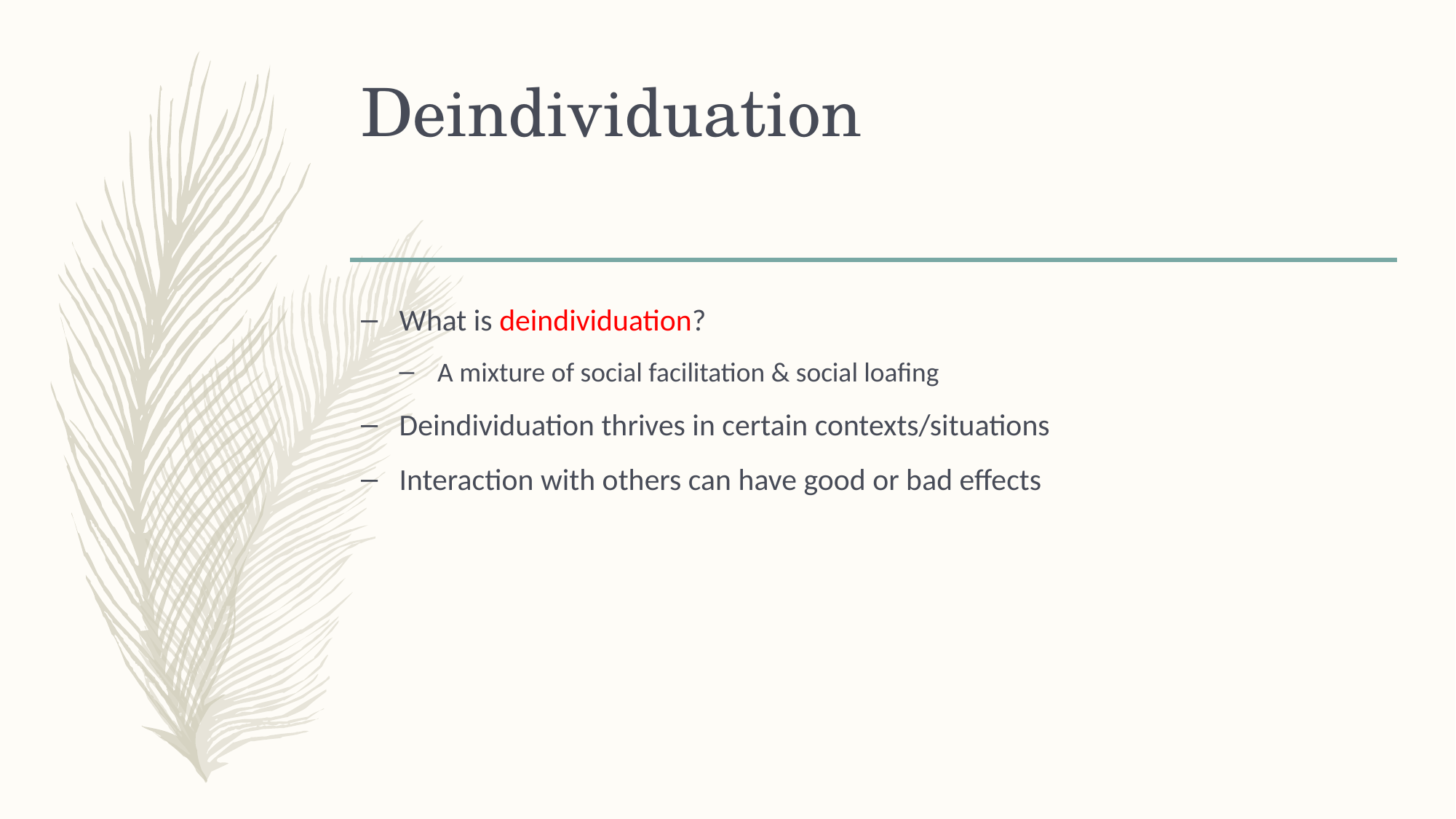

# Deindividuation
What is deindividuation?
A mixture of social facilitation & social loafing
Deindividuation thrives in certain contexts/situations
Interaction with others can have good or bad effects